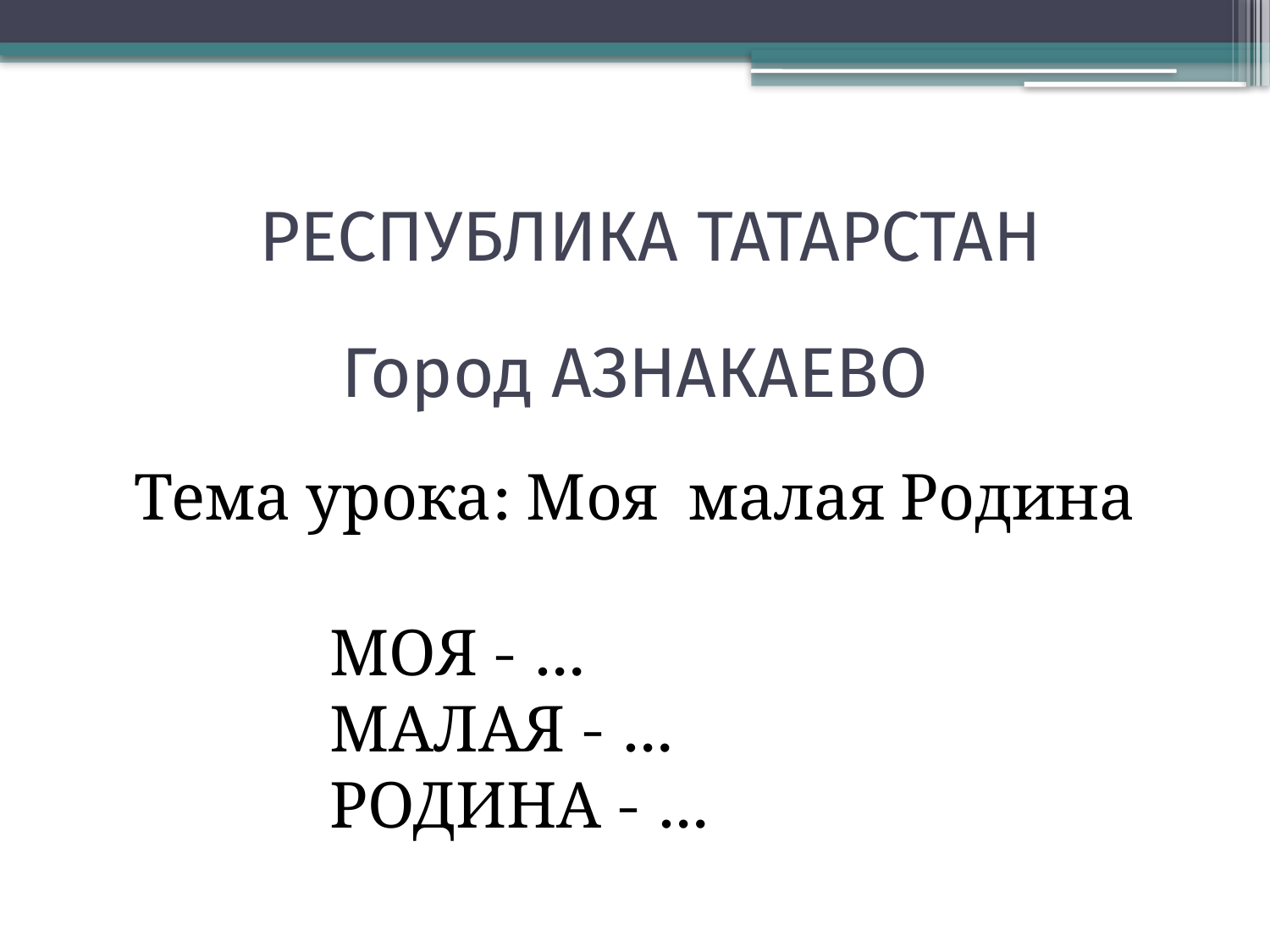

# РЕСПУБЛИКА ТАТАРСТАН
Город АЗНАКАЕВО
Тема урока: Моя  малая Родина
МОЯ - …
МАЛАЯ - …
РОДИНА - …